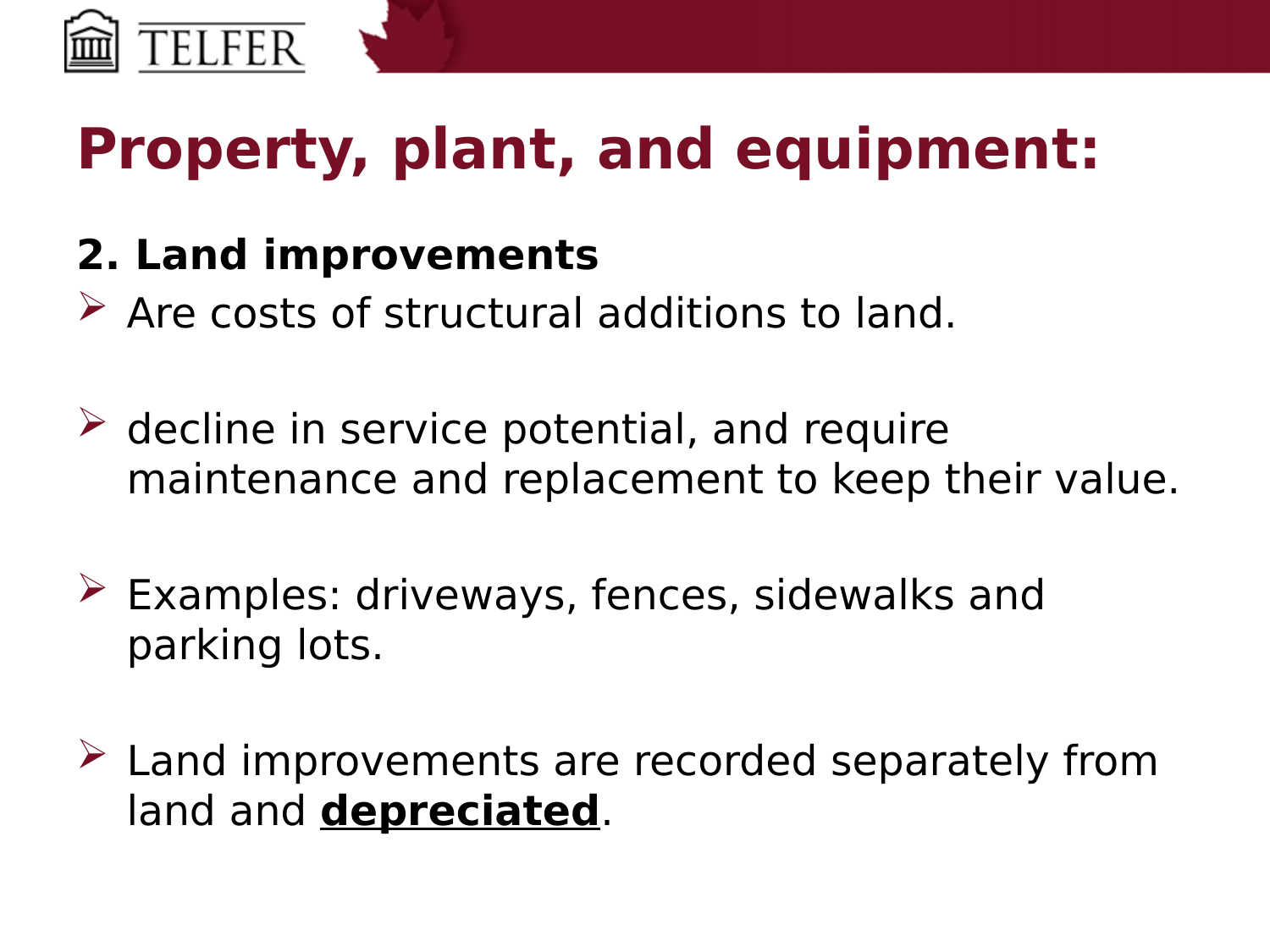

# Property, plant, and equipment:
2. Land improvements
Are costs of structural additions to land.

decline in service potential, and require maintenance and replacement to keep their value.

Examples: driveways, fences, sidewalks and parking lots.

Land improvements are recorded separately from land and depreciated.